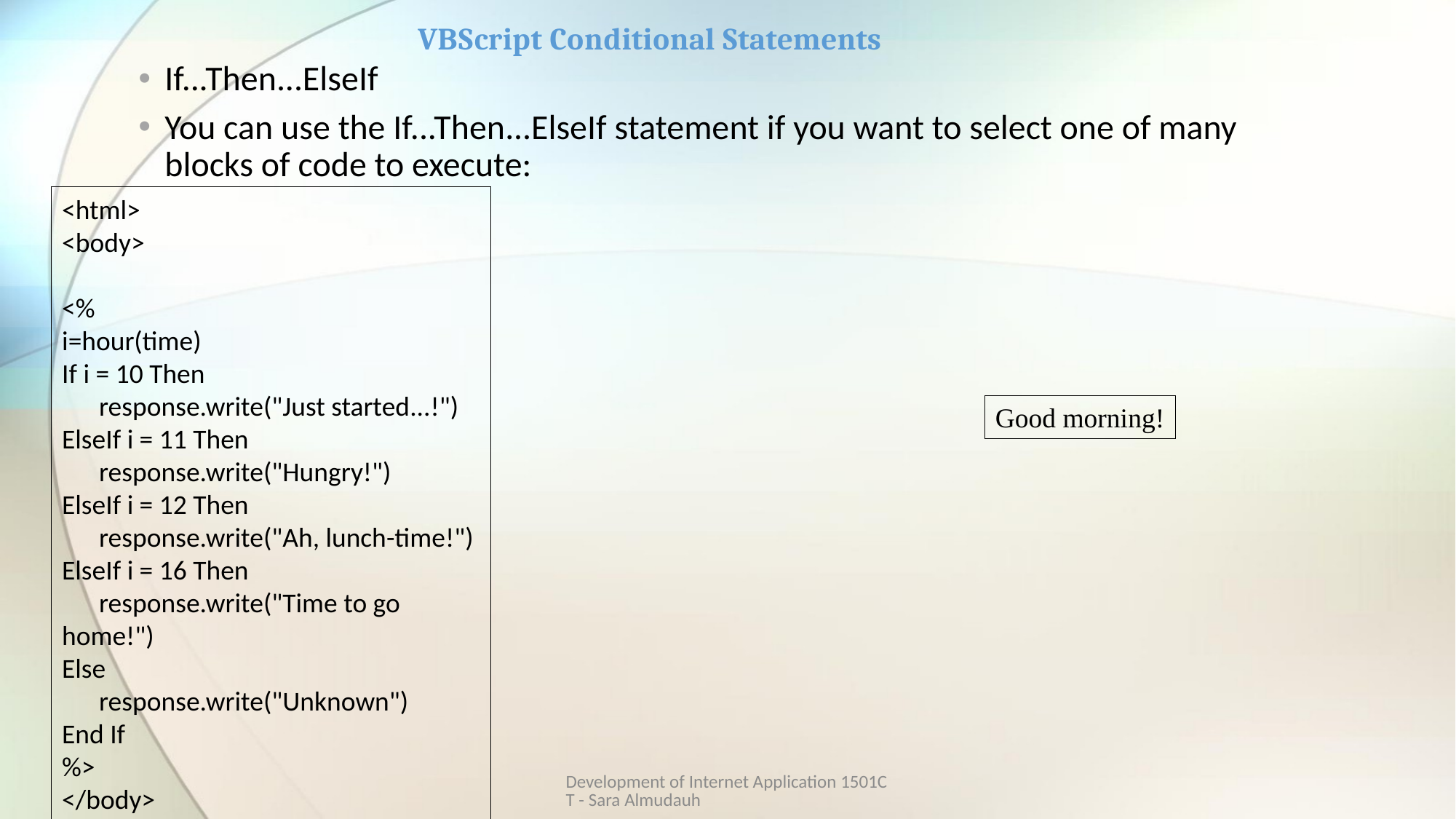

# VBScript Conditional Statements
If...Then...ElseIf
You can use the If...Then...ElseIf statement if you want to select one of many blocks of code to execute:
<html>
<body>
<%
i=hour(time)
If i = 10 Then
      response.write("Just started...!")
ElseIf i = 11 Then
      response.write("Hungry!")
ElseIf i = 12 Then
      response.write("Ah, lunch-time!")
ElseIf i = 16 Then
      response.write("Time to go home!")
Else
      response.write("Unknown")
End If
%>
</body>
</html>
Good morning!
Development of Internet Application 1501CT - Sara Almudauh